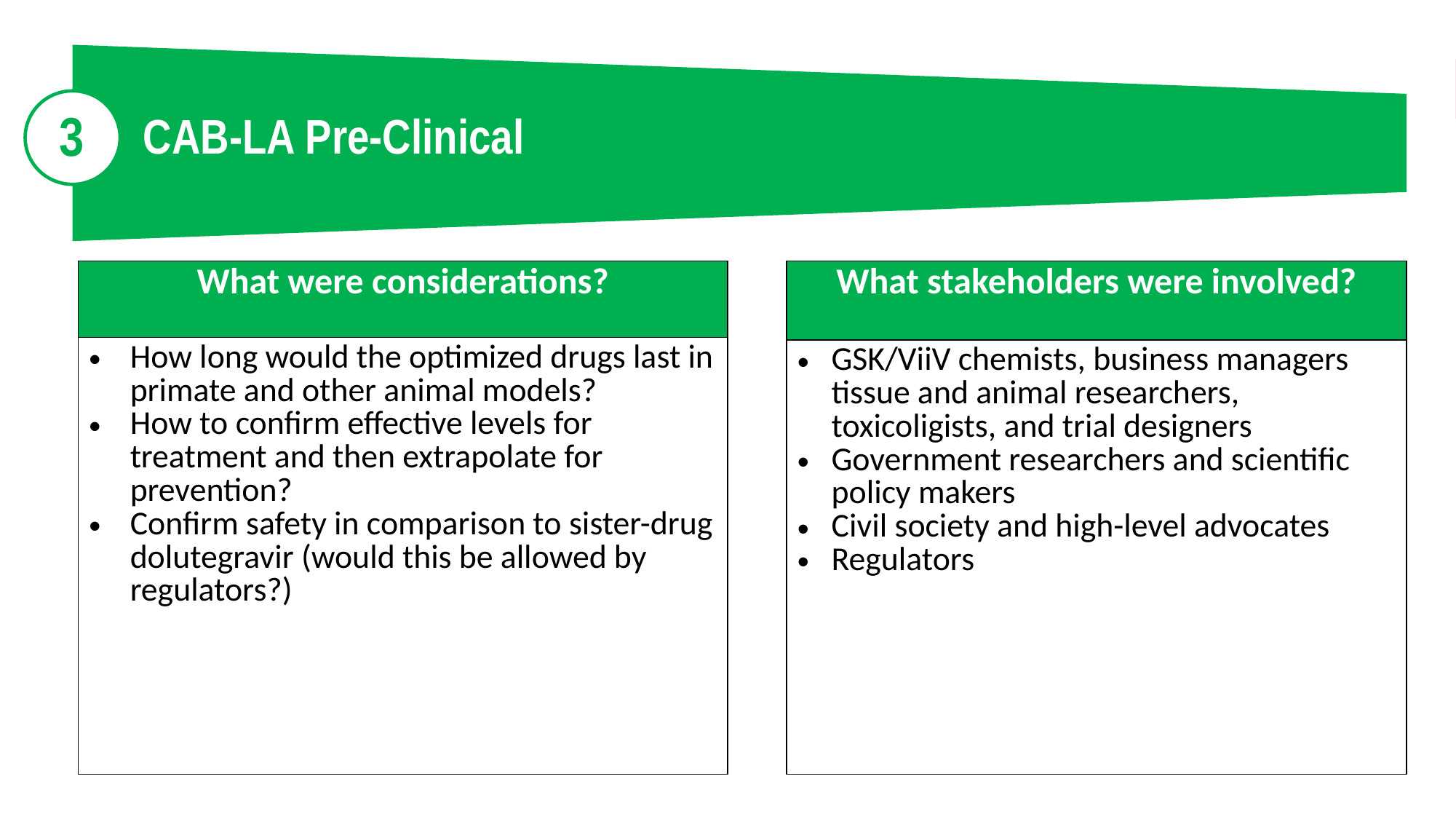

3
CAB-LA Pre-Clinical
| What were considerations? |
| --- |
| How long would the optimized drugs last in primate and other animal models? How to confirm effective levels for treatment and then extrapolate for prevention? Confirm safety in comparison to sister-drug dolutegravir (would this be allowed by regulators?) |
| What stakeholders were involved? |
| --- |
| GSK/ViiV chemists, business managers tissue and animal researchers, toxicoligists, and trial designers Government researchers and scientific policy makers Civil society and high-level advocates Regulators |